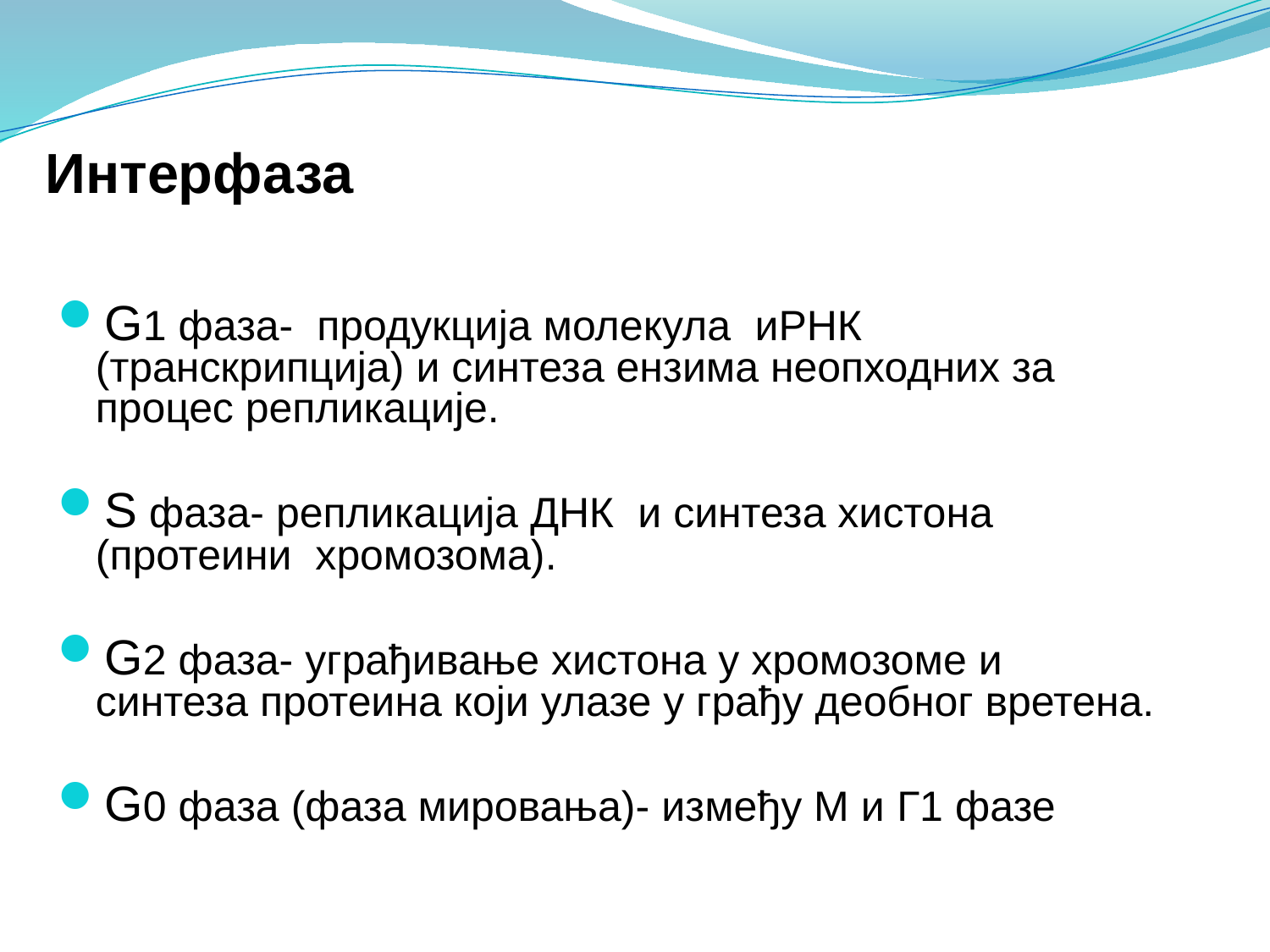

# Интерфаза
G1 фаза-  продукција молекула  иРНК (транскрипција) и синтеза ензима неопходних за процес репликације.

S фаза- репликација ДНК  и синтеза хистона (протеини  хромозома).

G2 фаза- уграђивање хистона у хромозоме и синтеза протеина који улазе у грађу деобног вретена.

G0 фаза (фаза мировања)- између М и Г1 фазе